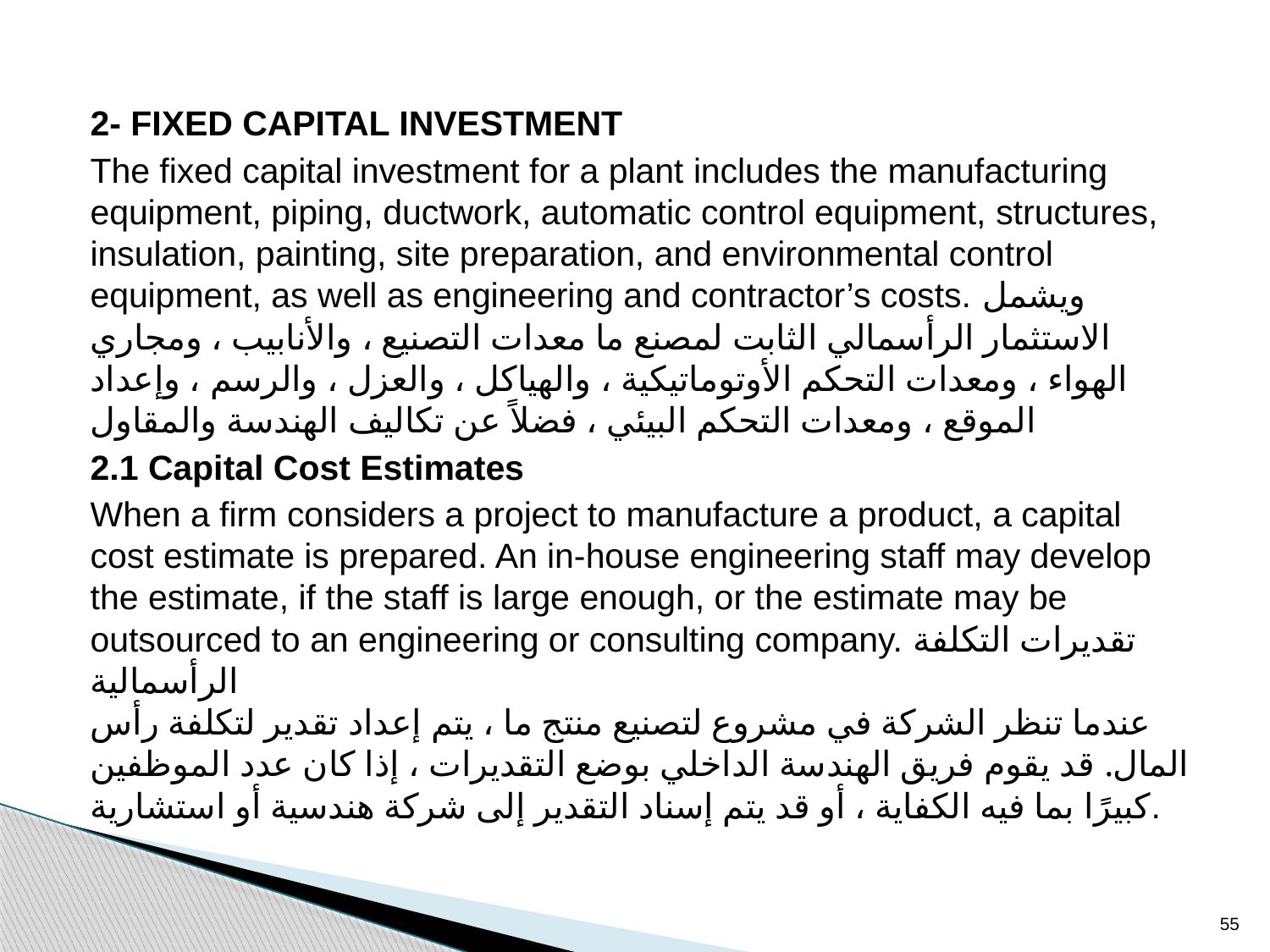

2- FIXED CAPITAL INVESTMENT
The fixed capital investment for a plant includes the manufacturing equipment, piping, ductwork, automatic control equipment, structures, insulation, painting, site preparation, and environmental control equipment, as well as engineering and contractor’s costs. ويشمل الاستثمار الرأسمالي الثابت لمصنع ما معدات التصنيع ، والأنابيب ، ومجاري الهواء ، ومعدات التحكم الأوتوماتيكية ، والهياكل ، والعزل ، والرسم ، وإعداد الموقع ، ومعدات التحكم البيئي ، فضلاً عن تكاليف الهندسة والمقاول
2.1 Capital Cost Estimates
When a firm considers a project to manufacture a product, a capital cost estimate is prepared. An in-house engineering staff may develop the estimate, if the staff is large enough, or the estimate may be outsourced to an engineering or consulting company. تقديرات التكلفة الرأسمالية
عندما تنظر الشركة في مشروع لتصنيع منتج ما ، يتم إعداد تقدير لتكلفة رأس المال. قد يقوم فريق الهندسة الداخلي بوضع التقديرات ، إذا كان عدد الموظفين كبيرًا بما فيه الكفاية ، أو قد يتم إسناد التقدير إلى شركة هندسية أو استشارية.
55